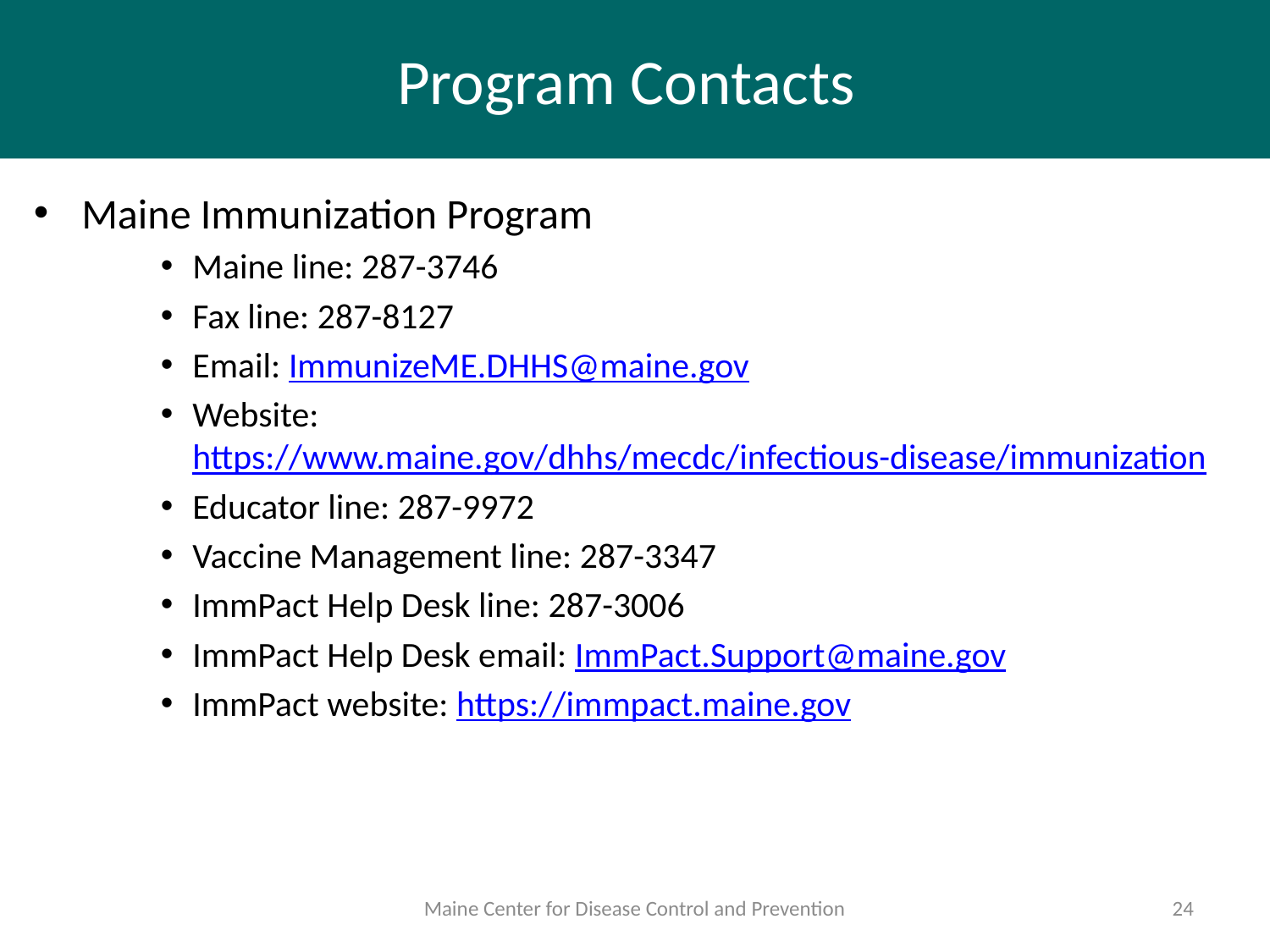

# Program Contacts
Maine Immunization Program
Maine line: 287-3746
Fax line: 287-8127
Email: ImmunizeME.DHHS@maine.gov
Website: https://www.maine.gov/dhhs/mecdc/infectious-disease/immunization
Educator line: 287-9972
Vaccine Management line: 287-3347
ImmPact Help Desk line: 287-3006
ImmPact Help Desk email: ImmPact.Support@maine.gov
ImmPact website: https://immpact.maine.gov

Maine Center for Disease Control and Prevention
24